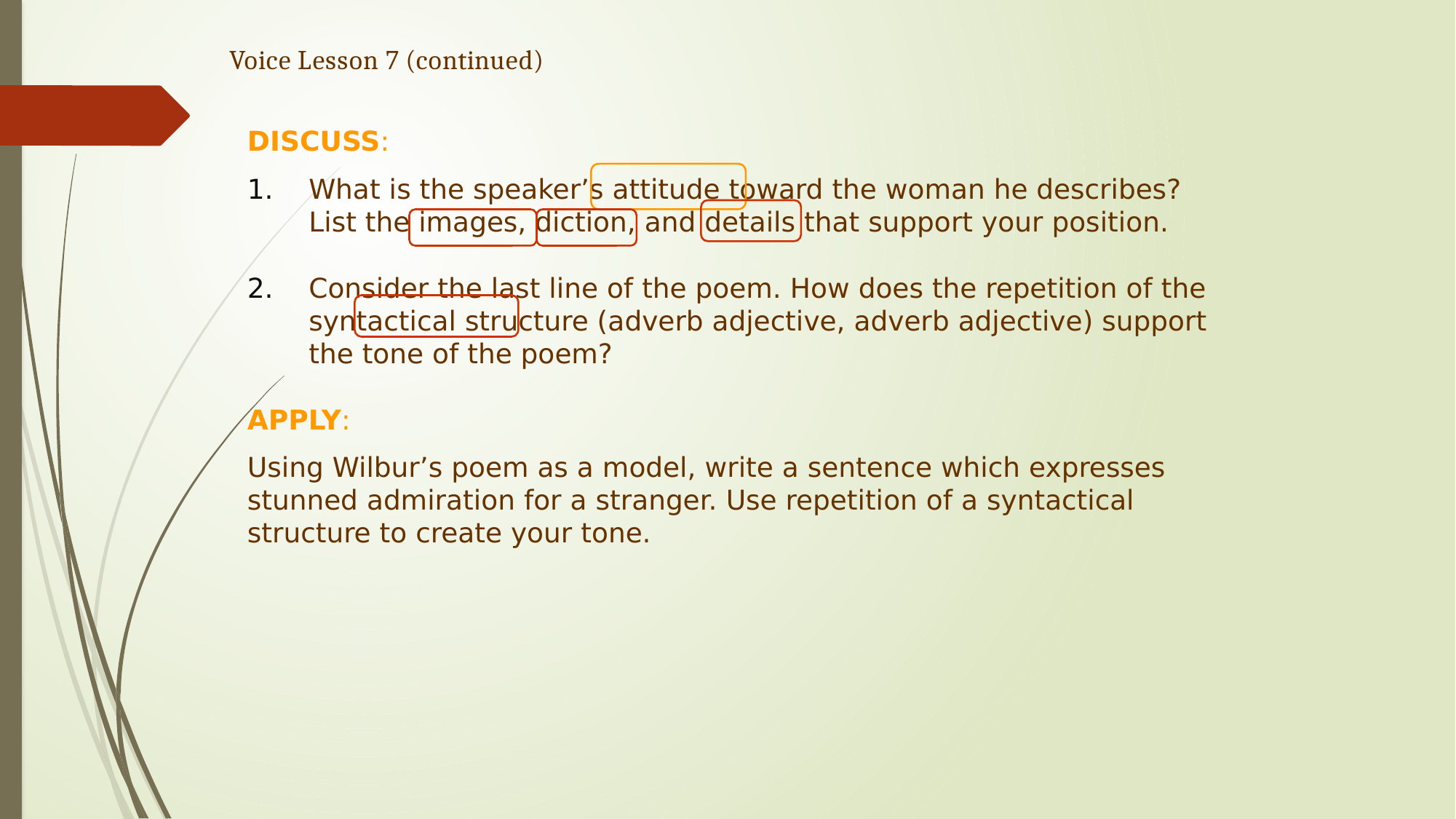

# Voice Lesson 7 (continued)
DISCUSS:
What is the speaker’s attitude toward the woman he describes? List the images, diction, and details that support your position.
Consider the last line of the poem. How does the repetition of the syntactical structure (adverb adjective, adverb adjective) support the tone of the poem?
APPLY:
Using Wilbur’s poem as a model, write a sentence which expresses stunned admiration for a stranger. Use repetition of a syntactical structure to create your tone.